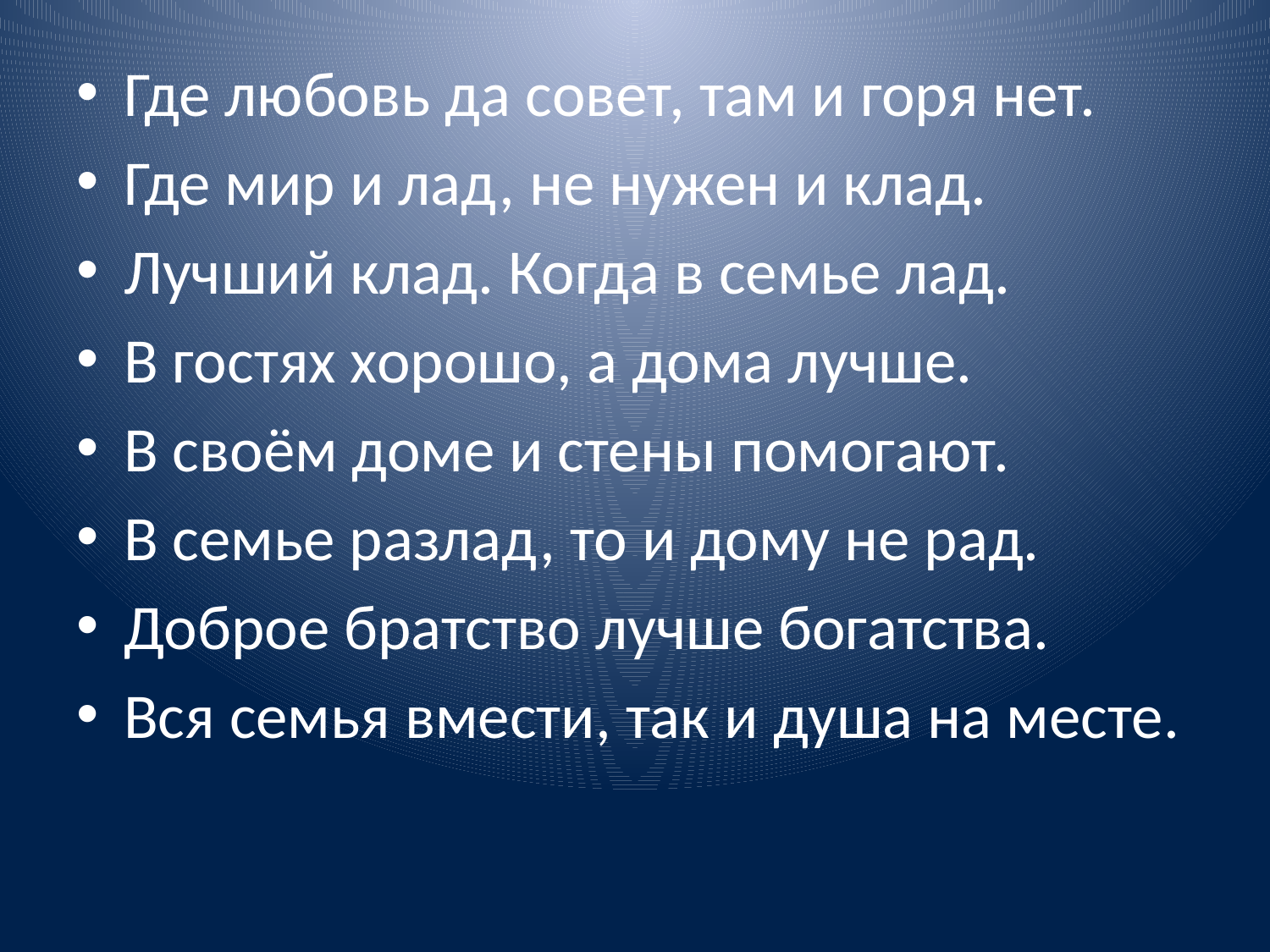

#
Где любовь да совет, там и горя нет.
Где мир и лад, не нужен и клад.
Лучший клад. Когда в семье лад.
В гостях хорошо, а дома лучше.
В своём доме и стены помогают.
В семье разлад, то и дому не рад.
Доброе братство лучше богатства.
Вся семья вмести, так и душа на месте.